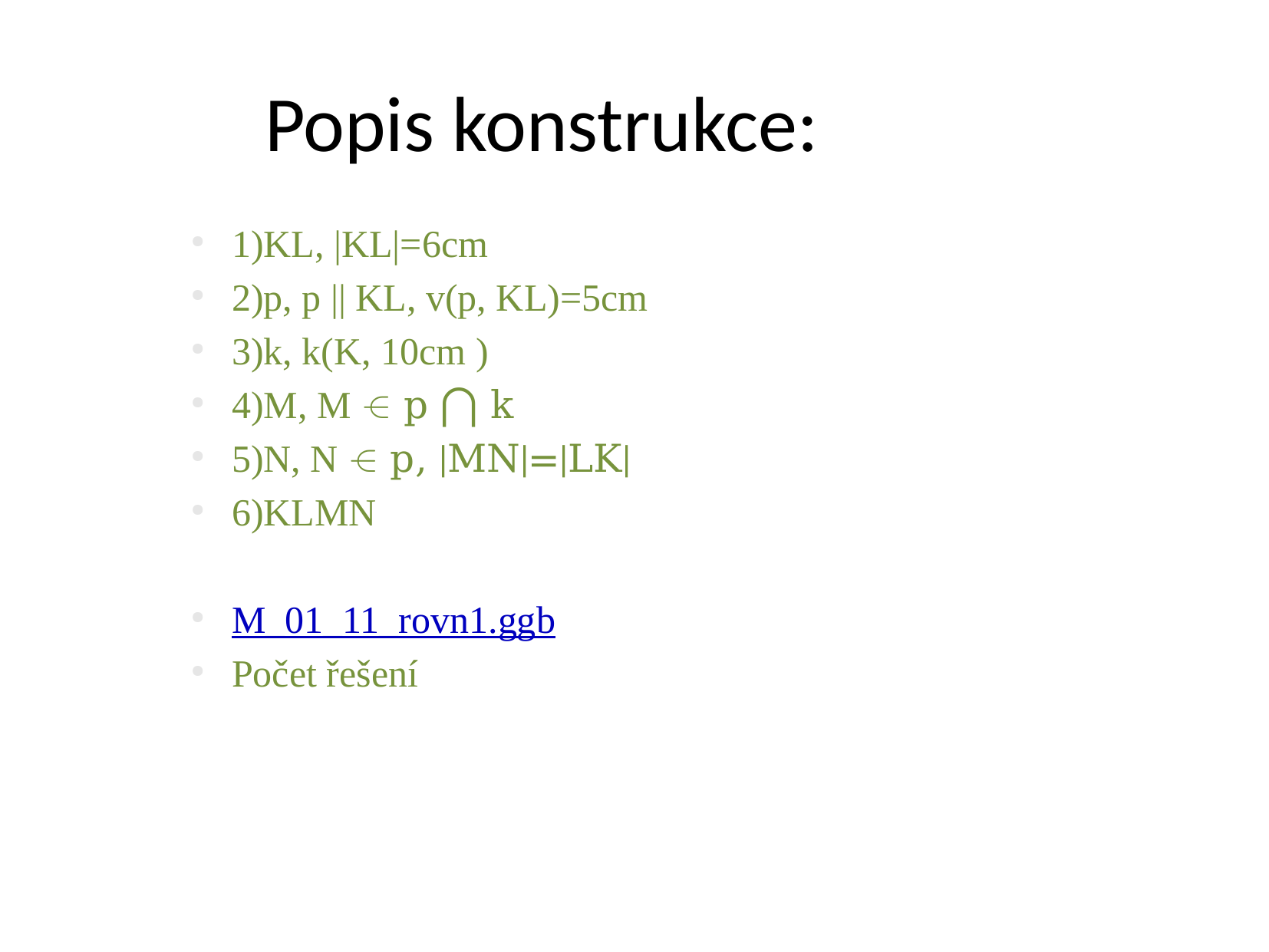

Popis konstrukce:
1)KL, |KL|=6cm
2)p, p || KL, v(p, KL)=5cm
3)k, k(K, 10cm )
4)M, M ⋲ p ⋂ k
5)N, N ⋲ p, |MN|=|LK|
6)KLMN

M_01_11_rovn1.ggb
Počet řešení